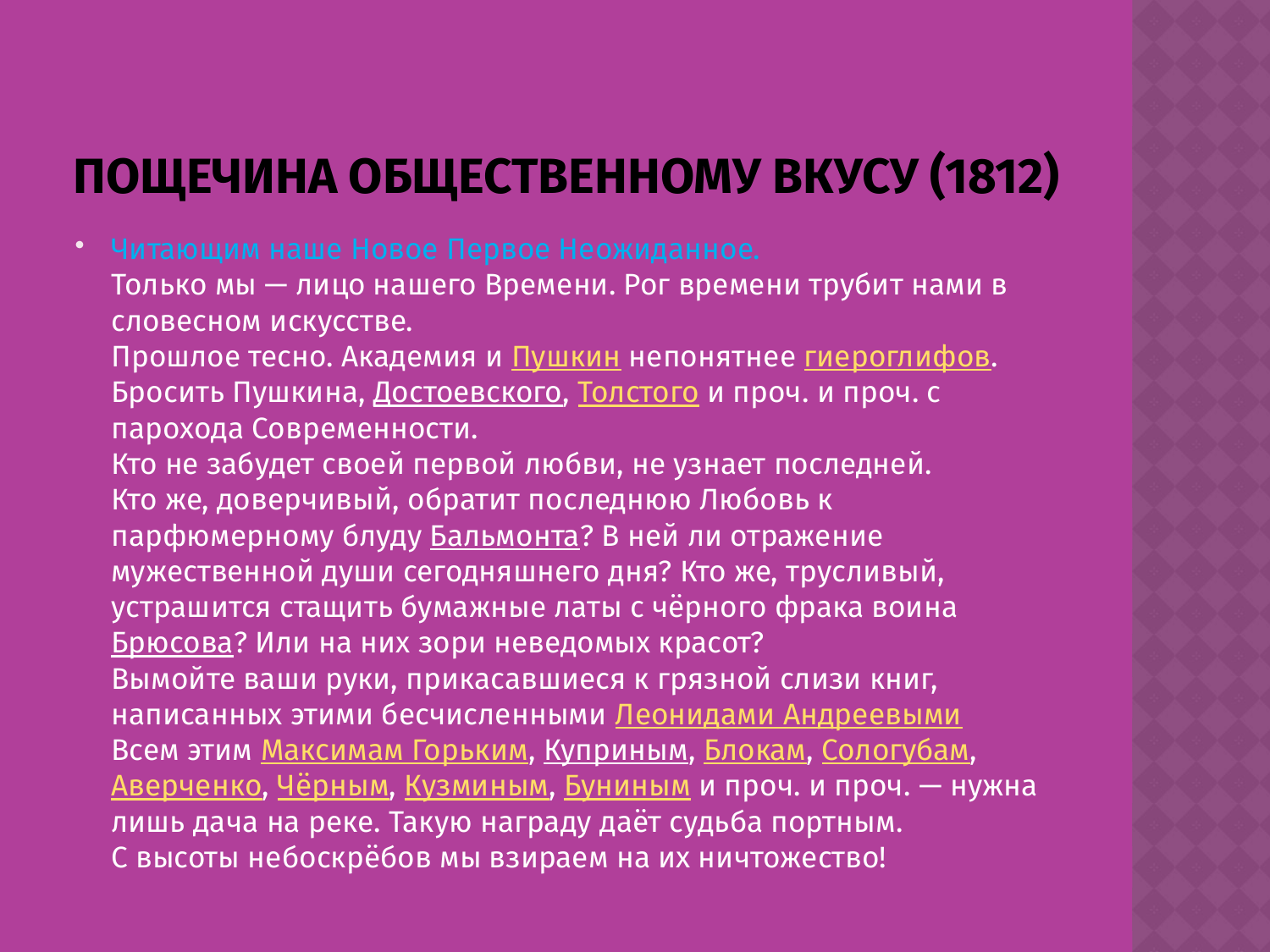

# Пощечина общественному вкусу (1812)
Читающим наше Новое Первое Неожиданное.
Только мы — лицо нашего Времени. Рог времени трубит нами в словесном искусстве.
Прошлое тесно. Академия и Пушкин непонятнее гиероглифов. Бросить Пушкина, Достоевского, Толстого и проч. и проч. с парохода Современности.
Кто не забудет своей первой любви, не узнает последней.
Кто же, доверчивый, обратит последнюю Любовь к парфюмерному блуду Бальмонта? В ней ли отражение мужественной души сегодняшнего дня? Кто же, трусливый, устрашится стащить бумажные латы с чёрного фрака воина Брюсова? Или на них зори неведомых красот?
Вымойте ваши руки, прикасавшиеся к грязной слизи книг, написанных этими бесчисленными Леонидами Андреевыми
Всем этим Максимам Горьким, Куприным, Блокам, Сологубам, Аверченко, Чёрным, Кузминым, Буниным и проч. и проч. — нужна лишь дача на реке. Такую награду даёт судьба портным.
С высоты небоскрёбов мы взираем на их ничтожество!